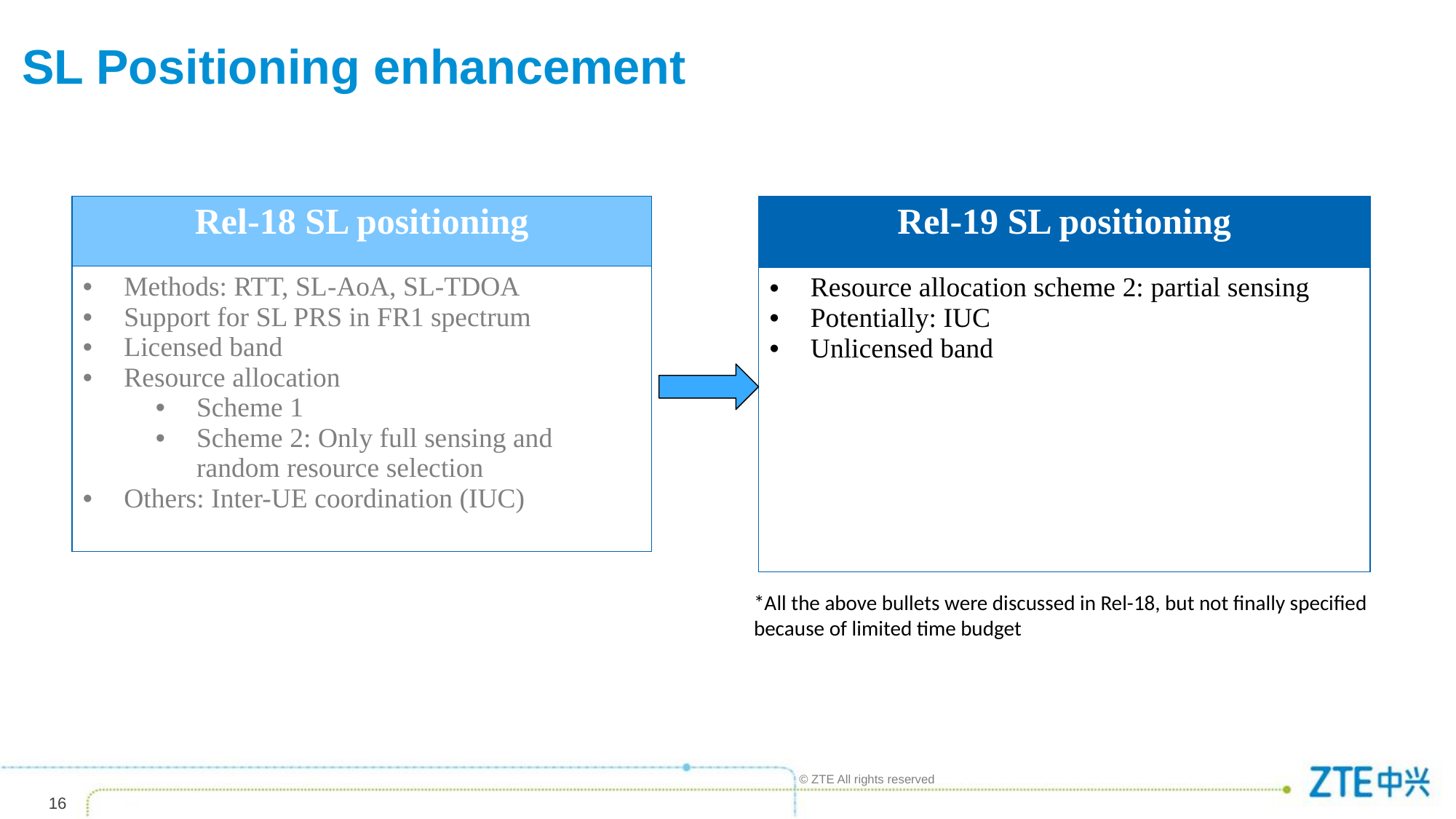

SL Positioning enhancement
| Rel-19 SL positioning |
| --- |
| Resource allocation scheme 2: partial sensing Potentially: IUC Unlicensed band |
| Rel-18 SL positioning |
| --- |
| Methods: RTT, SL-AoA, SL-TDOA Support for SL PRS in FR1 spectrum Licensed band Resource allocation Scheme 1 Scheme 2: Only full sensing and random resource selection Others: Inter-UE coordination (IUC) |

*All the above bullets were discussed in Rel-18, but not finally specified because of limited time budget